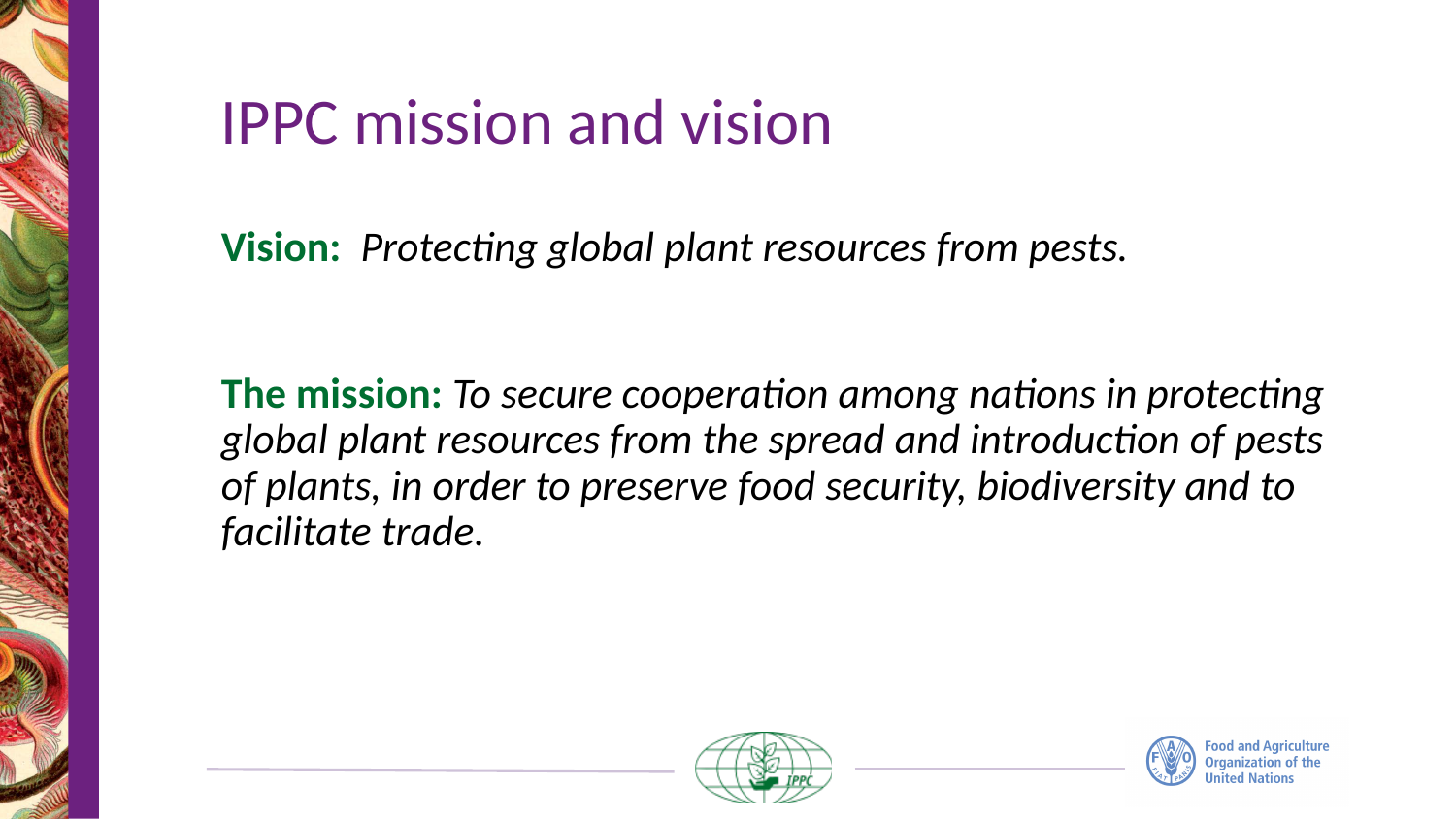

# IPPC mission and vision
Vision:  Protecting global plant resources from pests.

The mission: To secure cooperation among nations in protecting global plant resources from the spread and introduction of pests of plants, in order to preserve food security, biodiversity and to facilitate trade.